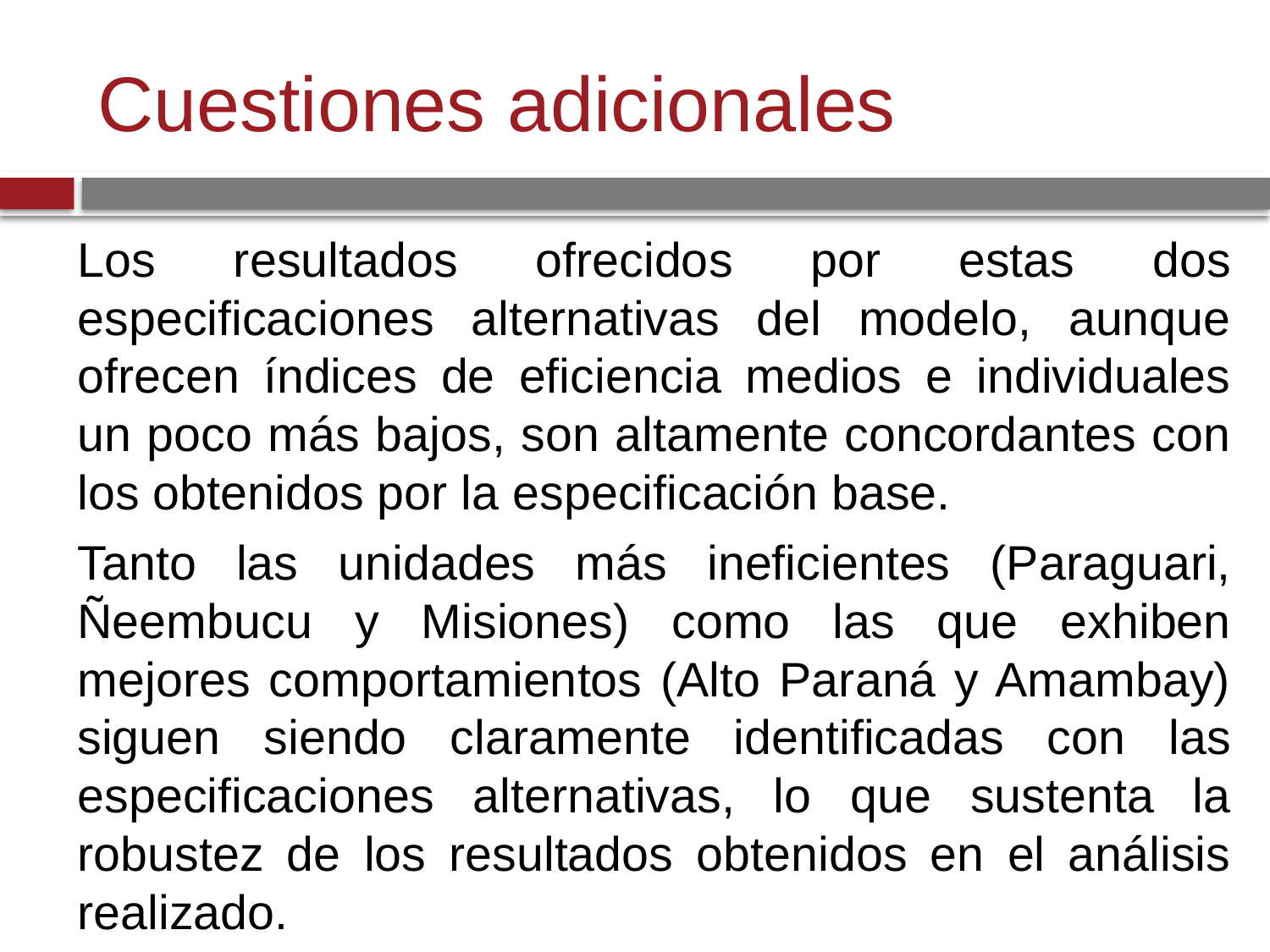

# Cuestiones adicionales
Los resultados ofrecidos por estas dos especificaciones alternativas del modelo, aunque ofrecen índices de eficiencia medios e individuales un poco más bajos, son altamente concordantes con los obtenidos por la especificación base.
Tanto las unidades más ineficientes (Paraguari, Ñeembucu y Misiones) como las que exhiben mejores comportamientos (Alto Paraná y Amambay) siguen siendo claramente identificadas con las especificaciones alternativas, lo que sustenta la robustez de los resultados obtenidos en el análisis realizado.